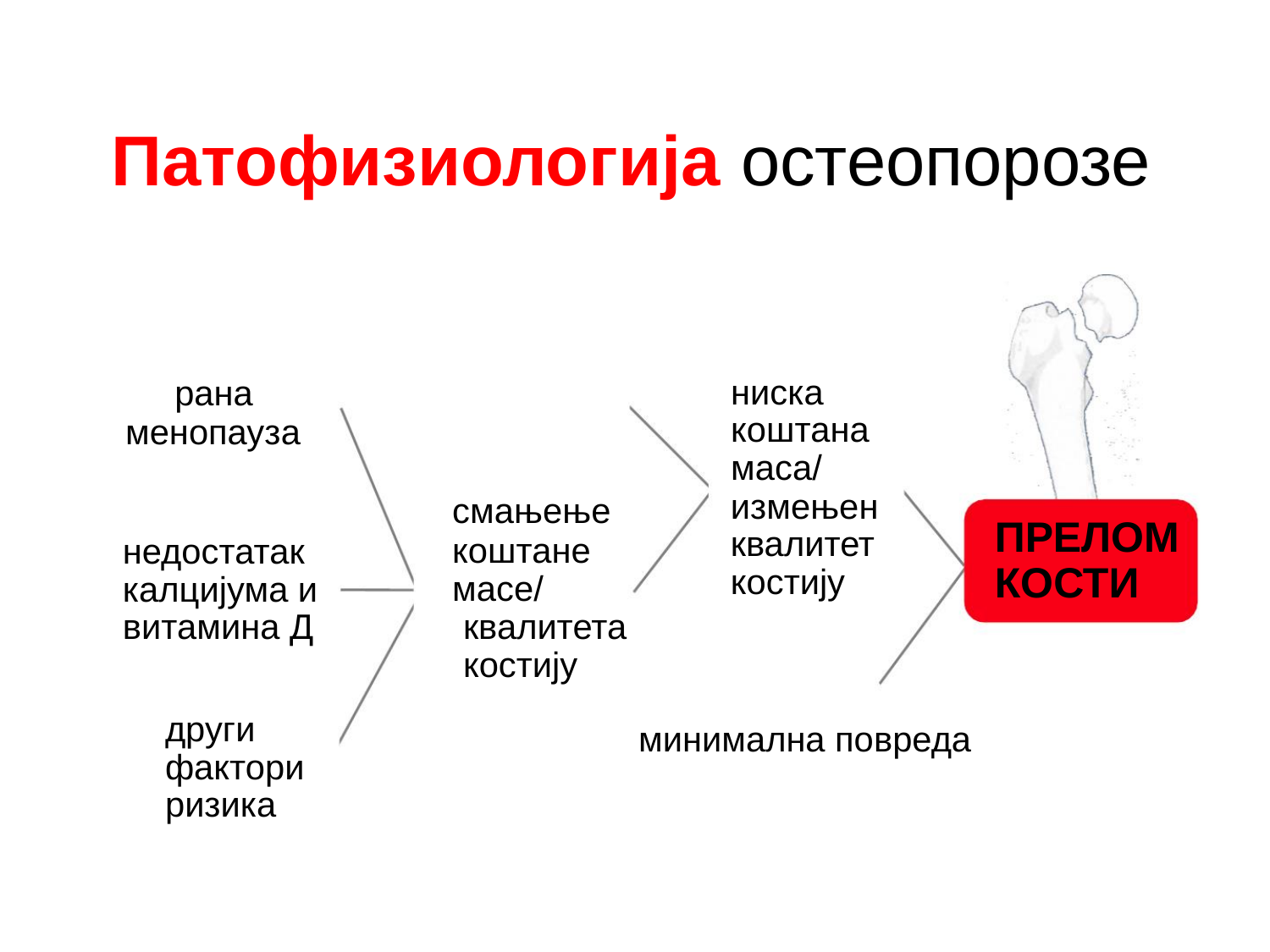

Патофизиологија остеопорозе
ниска
рана
коштана
маса/
менопауза
измењен
квалитет
костију
смањење
коштане
масе/
ПРЕЛОМ
КОСТИ
недостатак
калцијума и
витамина Д
квалитета
костију
други
фактори
ризика
минимална повреда